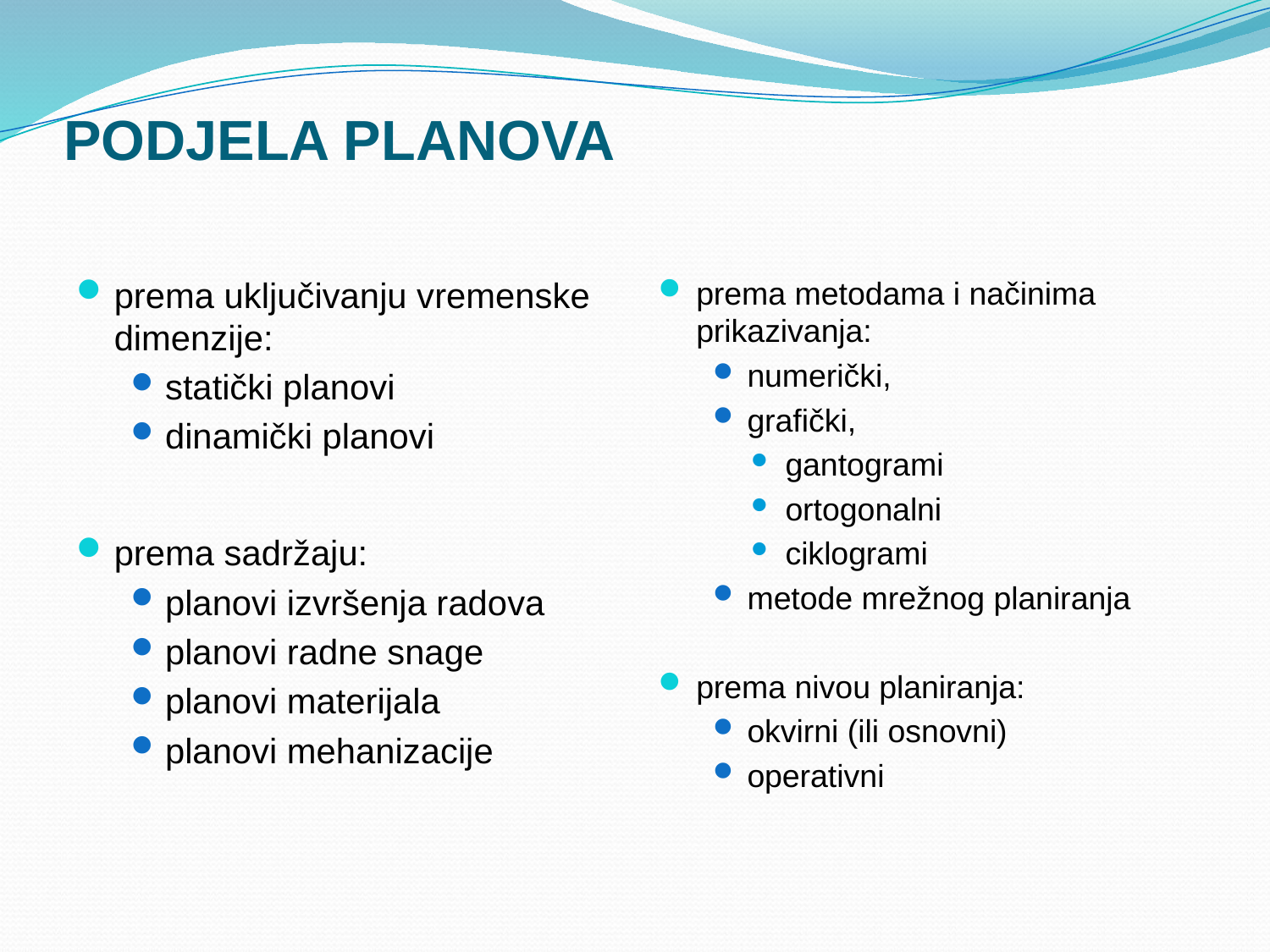

# PODJELA PLANOVA
prema uključivanju vremenske dimenzije:
statički planovi
dinamički planovi

prema sadržaju:
planovi izvršenja radova
planovi radne snage
planovi materijala
planovi mehanizacije

prema metodama i načinima prikazivanja:
numerički,
grafički,
gantogrami
ortogonalni
ciklogrami
metode mrežnog planiranja

prema nivou planiranja:
okvirni (ili osnovni)
operativni